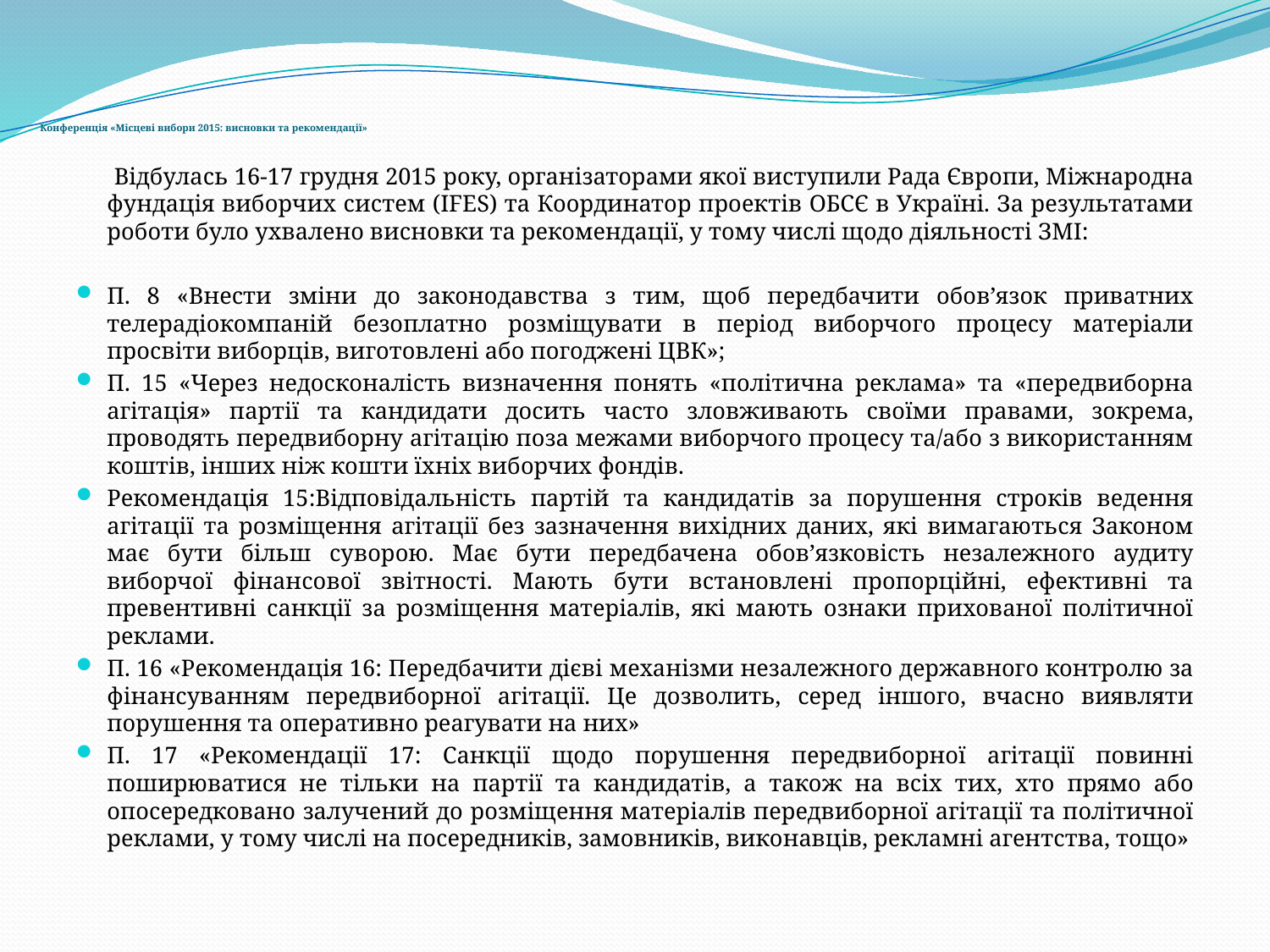

# Конференція «Місцеві вибори 2015: висновки та рекомендації»

      Відбулась 16-17 грудня 2015 року, організаторами якої виступили Рада Європи, Міжнародна фундація виборчих систем (IFES) та Координатор проектів ОБСЄ в Україні. За результатами роботи було ухвалено висновки та рекомендації, у тому числі щодо діяльності ЗМІ:

П. 8 «Внести зміни до законодавства з тим, щоб передбачити обов’язок приватних телерадіокомпаній безоплатно розміщувати в період виборчого процесу матеріали просвіти виборців, виготовлені або погоджені ЦВК»;
П. 15 «Через недосконалість визначення понять «політична реклама» та «передвиборна агітація» партії та кандидати досить часто зловживають своїми правами, зокрема, проводять передвиборну агітацію поза межами виборчого процесу та/або з використанням коштів, інших ніж кошти їхніх виборчих фондів.
Рекомендація 15:Відповідальність партій та кандидатів за порушення строків ведення агітації та розміщення агітації без зазначення вихідних даних, які вимагаються Законом має бути більш суворою. Має бути передбачена обов’язковість незалежного аудиту виборчої фінансової звітності. Мають бути встановлені пропорційні, ефективні та превентивні санкції за розміщення матеріалів, які мають ознаки прихованої політичної реклами.
П. 16 «Рекомендація 16: Передбачити дієві механізми незалежного державного контролю за фінансуванням передвиборної агітації. Це дозволить, серед іншого, вчасно виявляти порушення та оперативно реагувати на них»
П. 17 «Рекомендації 17: Санкції щодо порушення передвиборної агітації повинні поширюватися не тільки на партії та кандидатів, а також на всіх тих, хто прямо або опосередковано залучений до розміщення матеріалів передвиборної агітації та політичної реклами, у тому числі на посередників, замовників, виконавців, рекламні агентства, тощо»